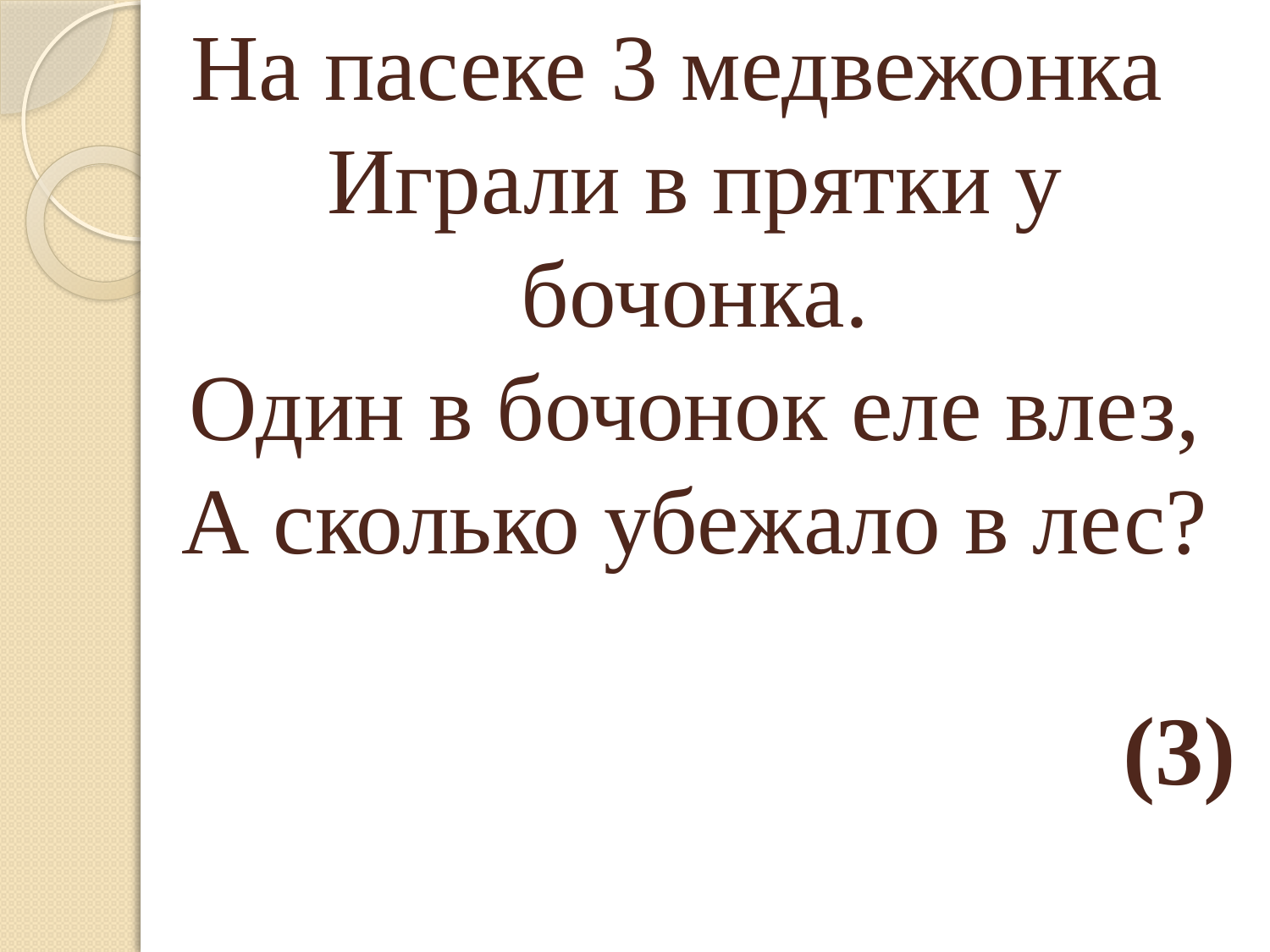

На пасеке 3 медвежонка
Играли в прятки у бочонка.
Один в бочонок еле влез,
А сколько убежало в лес?

(3)